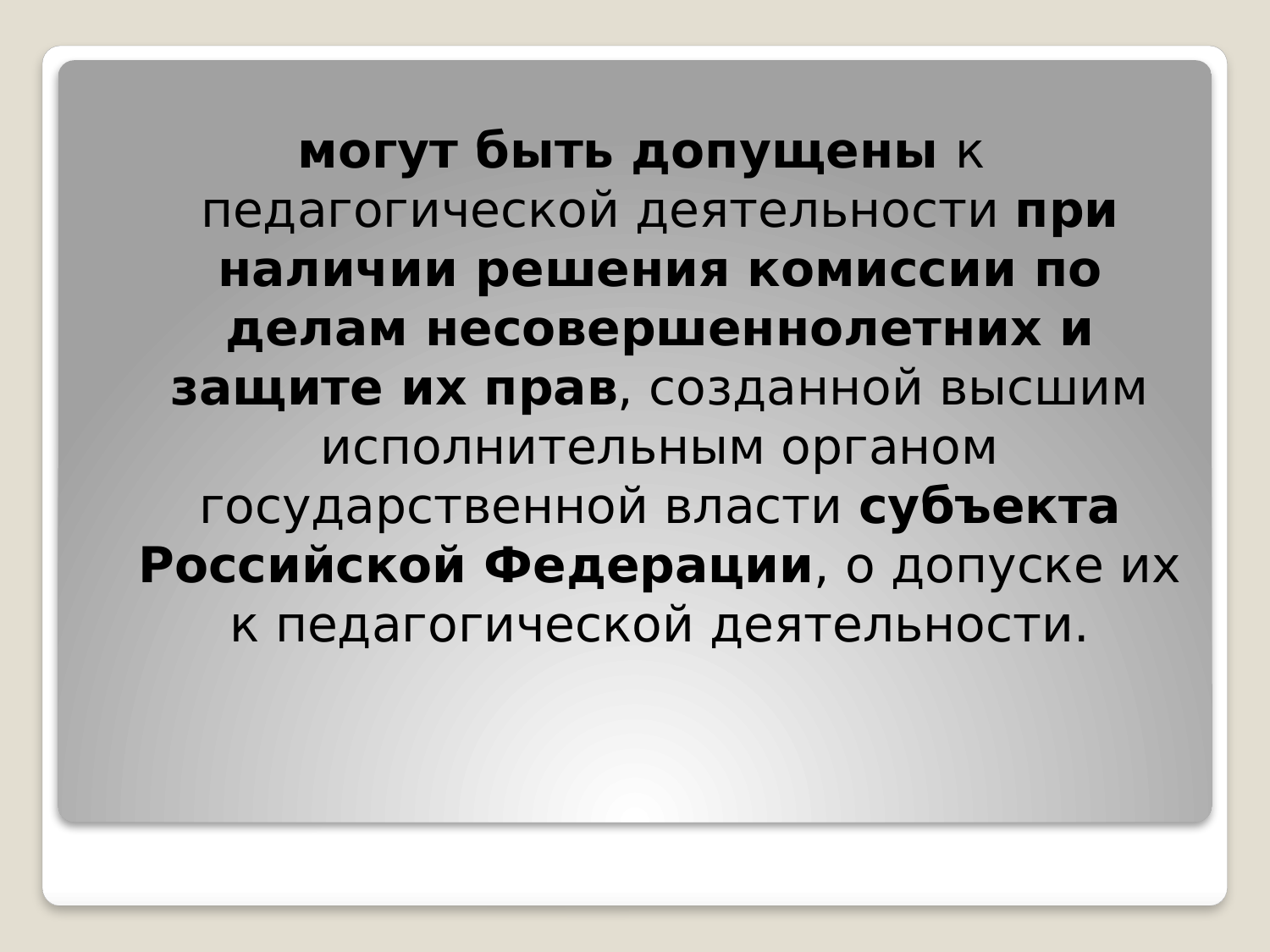

могут быть допущены к педагогической деятельности при наличии решения комиссии по делам несовершеннолетних и защите их прав, созданной высшим исполнительным органом государственной власти субъекта Российской Федерации, о допуске их к педагогической деятельности.